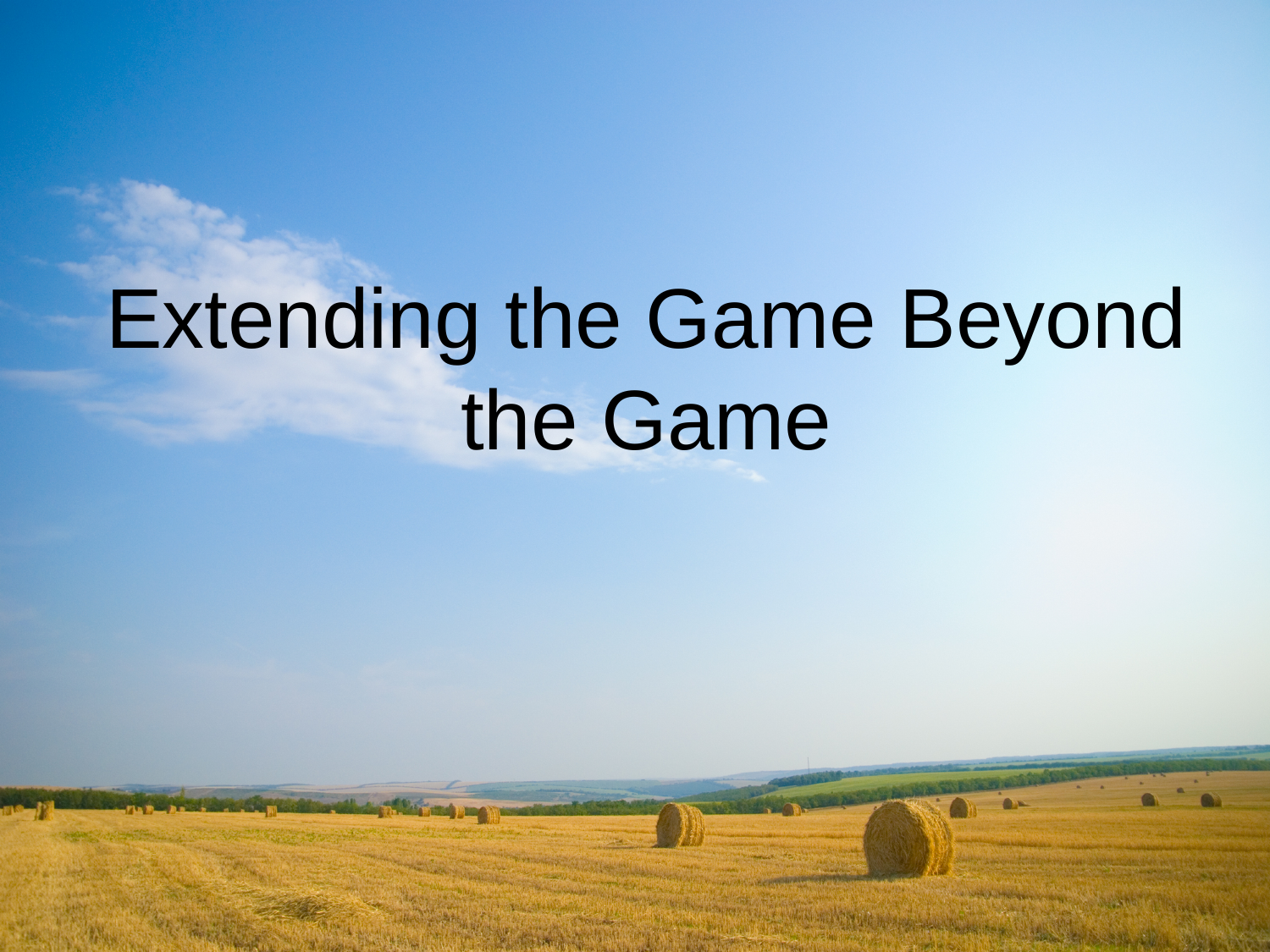

# Extending the Game Beyond the Game